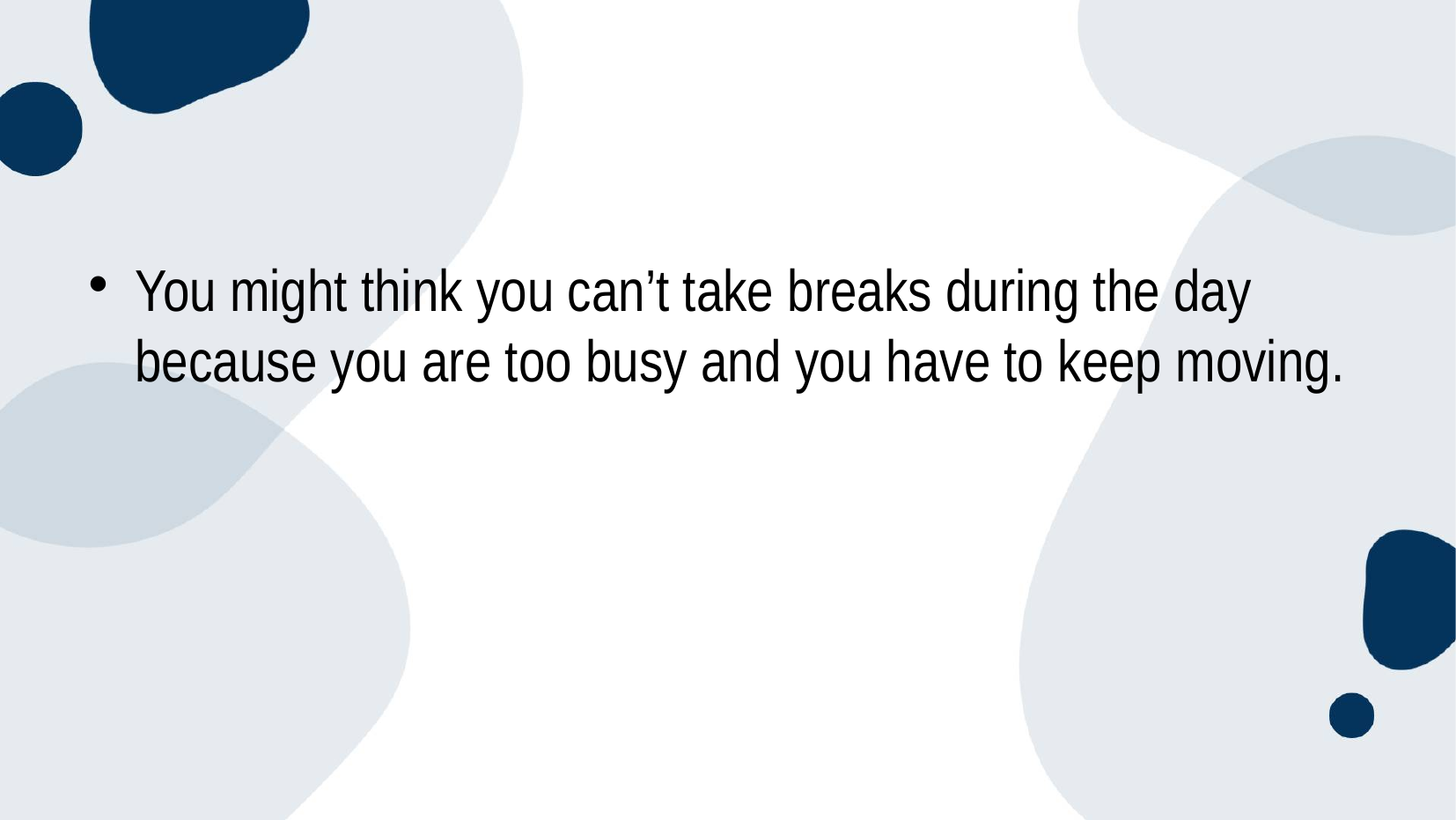

You might think you can’t take breaks during the day because you are too busy and you have to keep moving.